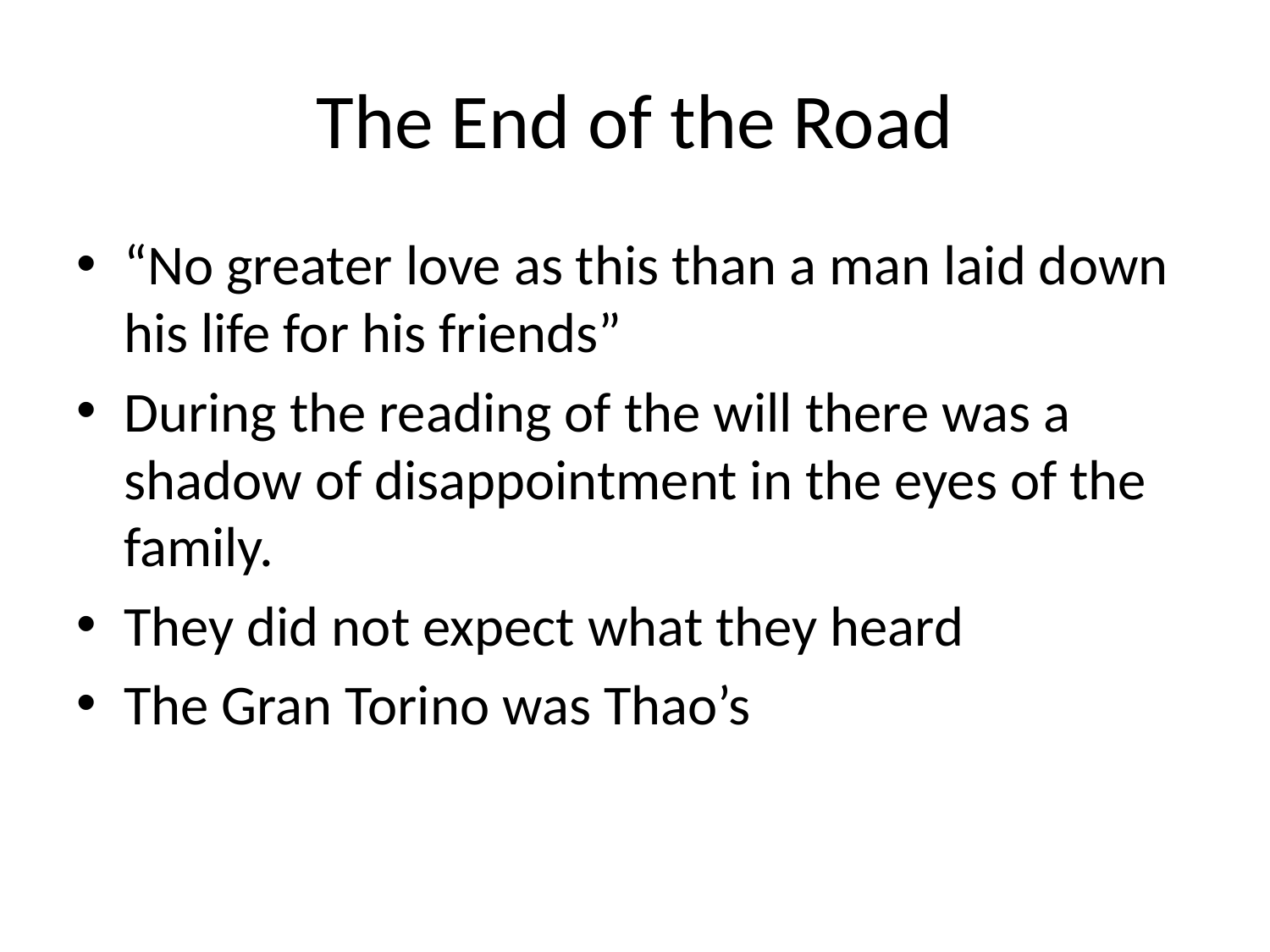

# The End of the Road
“No greater love as this than a man laid down his life for his friends”
During the reading of the will there was a shadow of disappointment in the eyes of the family.
They did not expect what they heard
The Gran Torino was Thao’s